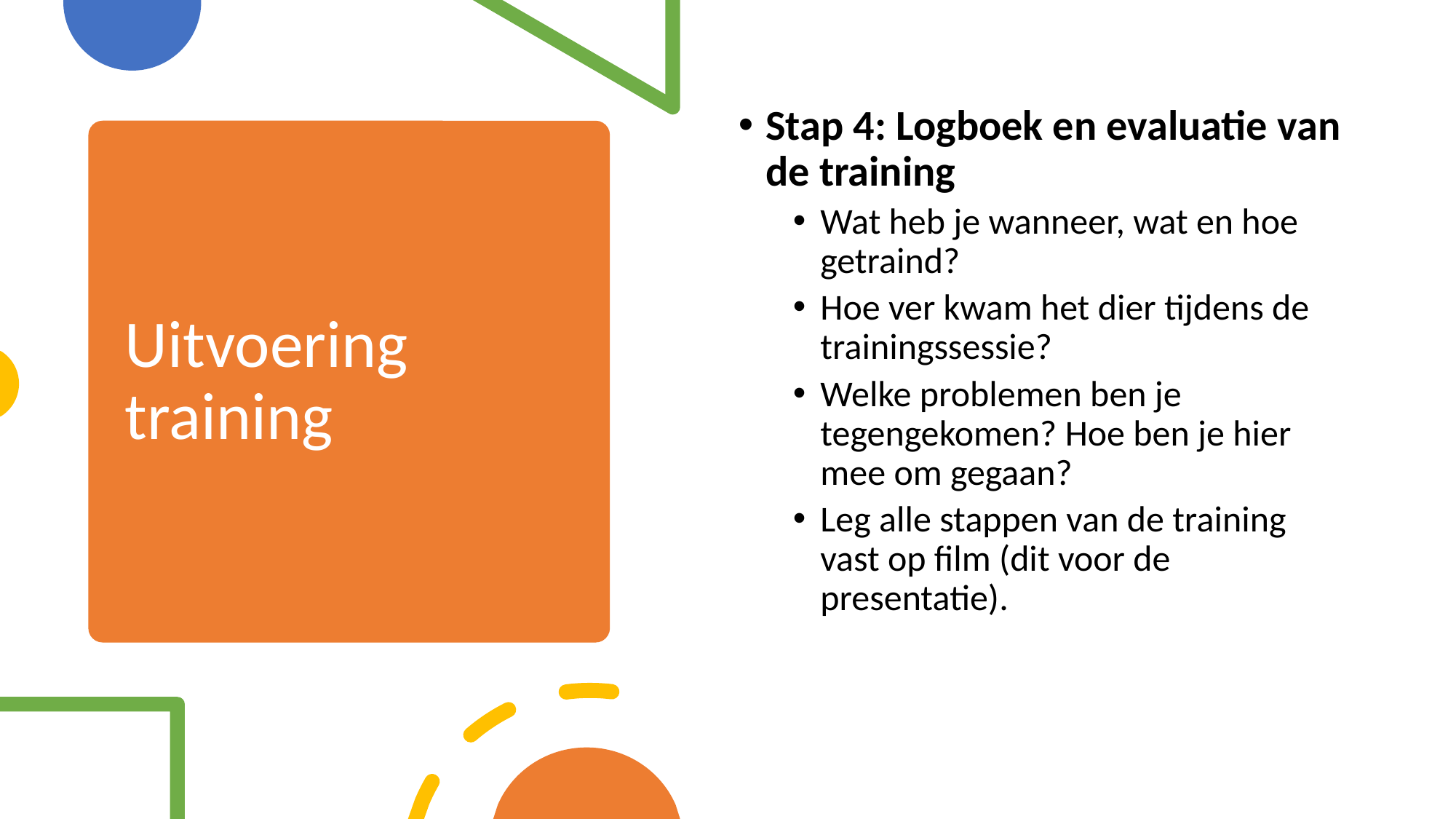

Stap 4: Logboek en evaluatie van de training
Wat heb je wanneer, wat en hoe getraind?
Hoe ver kwam het dier tijdens de trainingssessie?
Welke problemen ben je tegengekomen? Hoe ben je hier mee om gegaan?
Leg alle stappen van de training vast op film (dit voor de presentatie).

# Uitvoering training